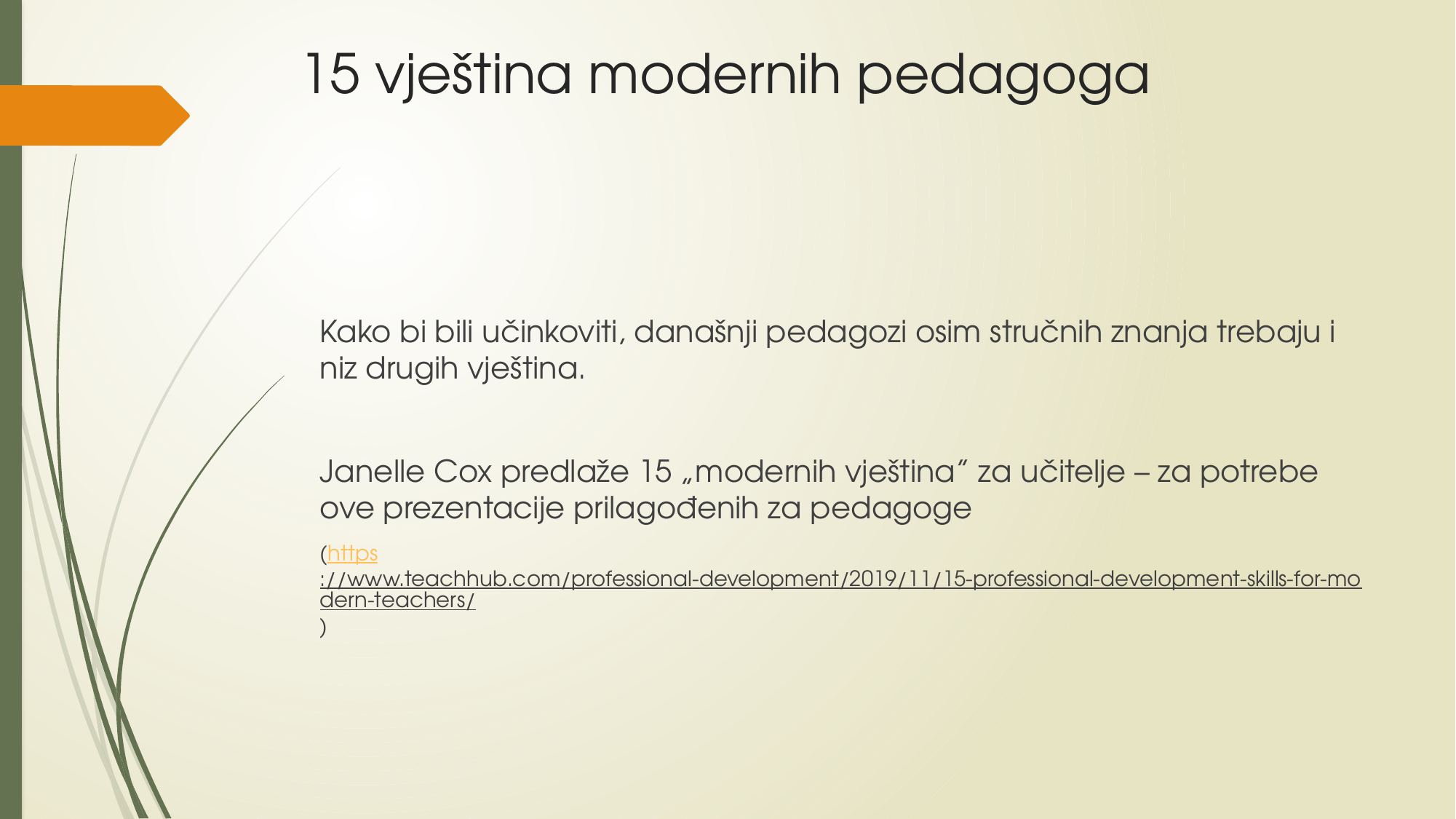

# 15 vještina modernih pedagoga

Kako bi bili učinkoviti, današnji pedagozi osim stručnih znanja trebaju i niz drugih vještina.

Janelle Cox predlaže 15 „modernih vještina” za učitelje – za potrebe ove prezentacije prilagođenih za pedagoge
(https://www.teachhub.com/professional-development/2019/11/15-professional-development-skills-for-modern-teachers/)